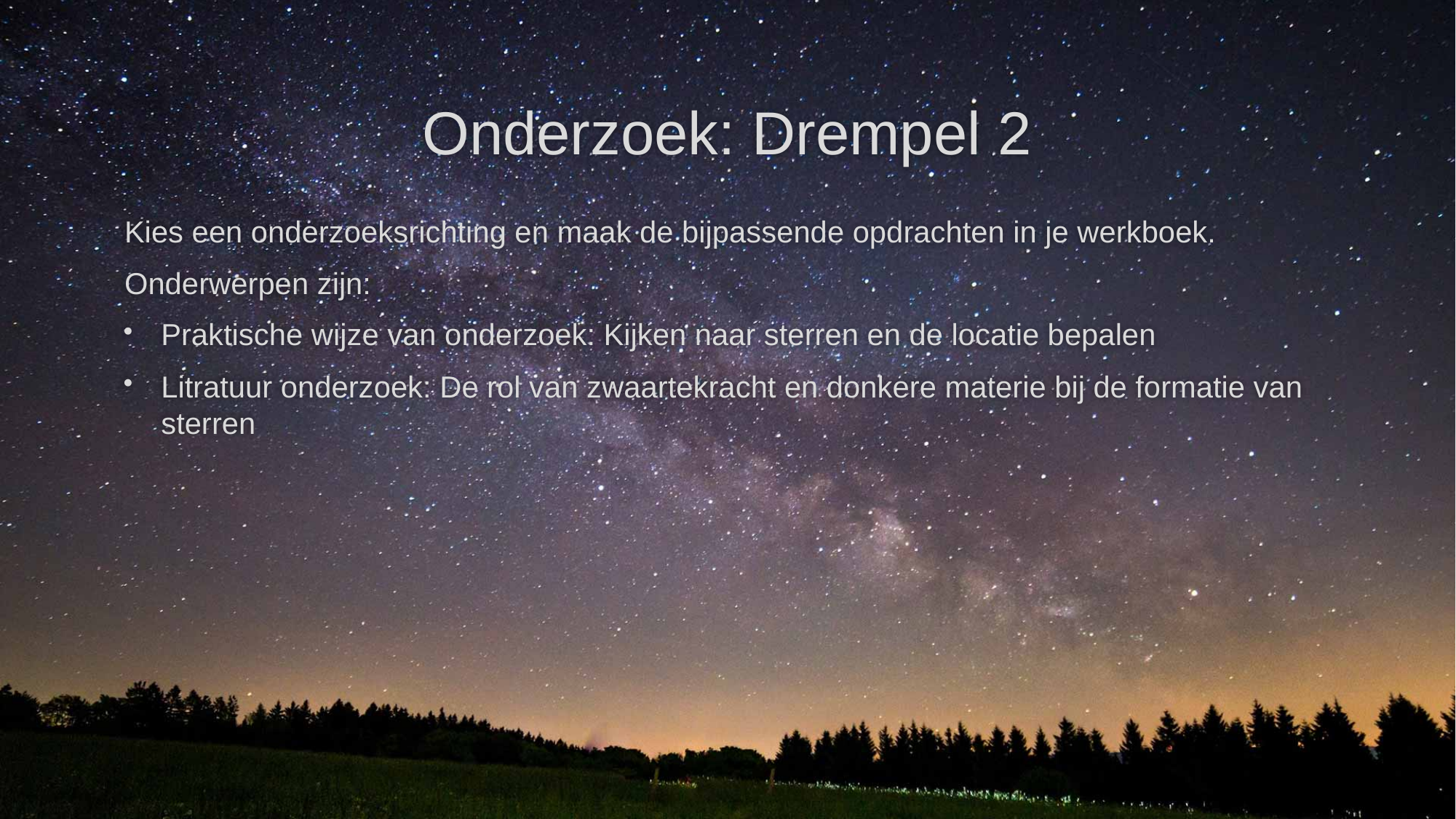

# Onderzoek: Drempel 2
Kies een onderzoeksrichting en maak de bijpassende opdrachten in je werkboek.
Onderwerpen zijn:
Praktische wijze van onderzoek: Kijken naar sterren en de locatie bepalen
Litratuur onderzoek: De rol van zwaartekracht en donkere materie bij de formatie van sterren